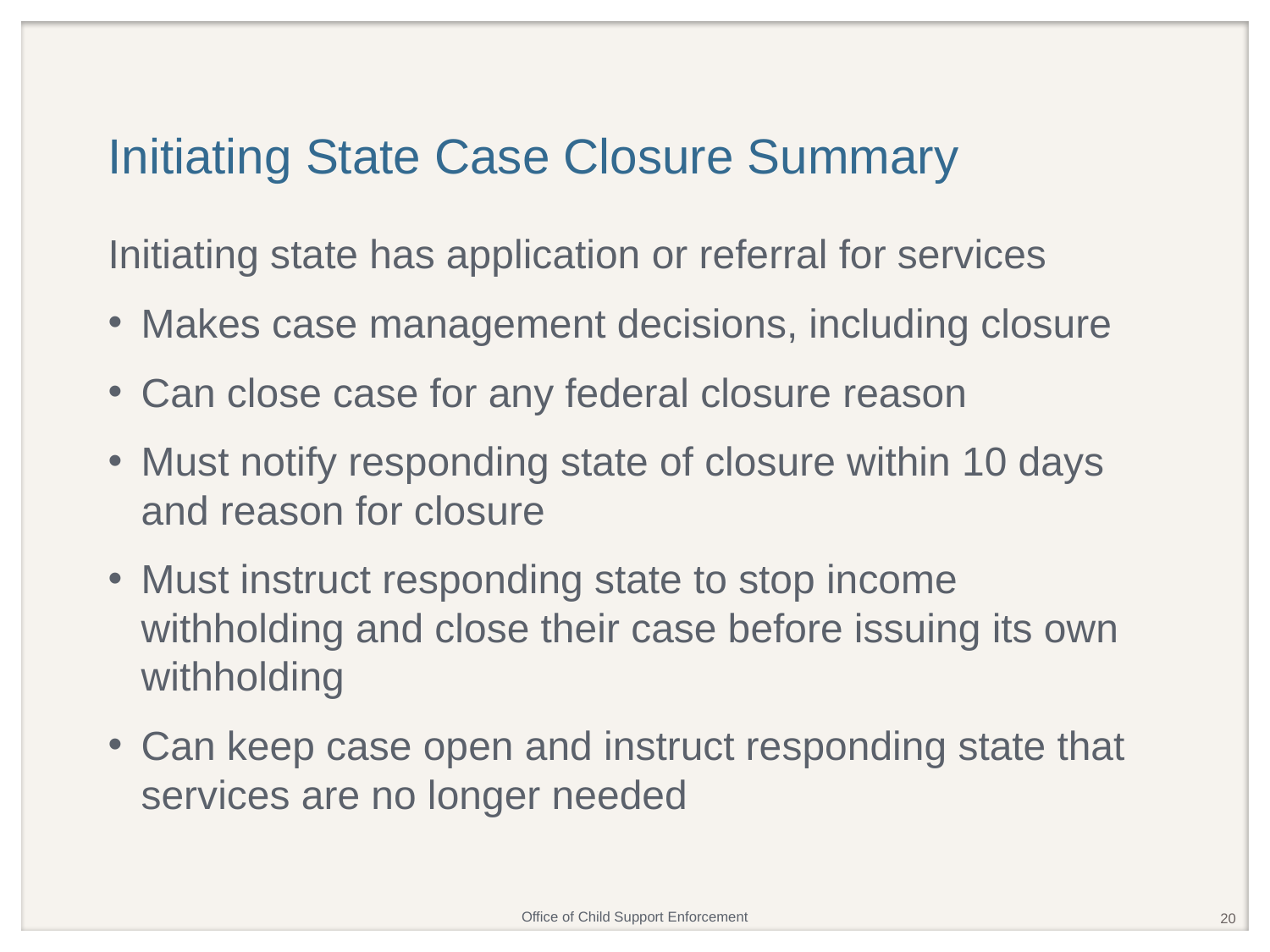

# Initiating State Case Closure Summary
Initiating state has application or referral for services
Makes case management decisions, including closure
Can close case for any federal closure reason
Must notify responding state of closure within 10 days and reason for closure
Must instruct responding state to stop income withholding and close their case before issuing its own withholding
Can keep case open and instruct responding state that services are no longer needed

20